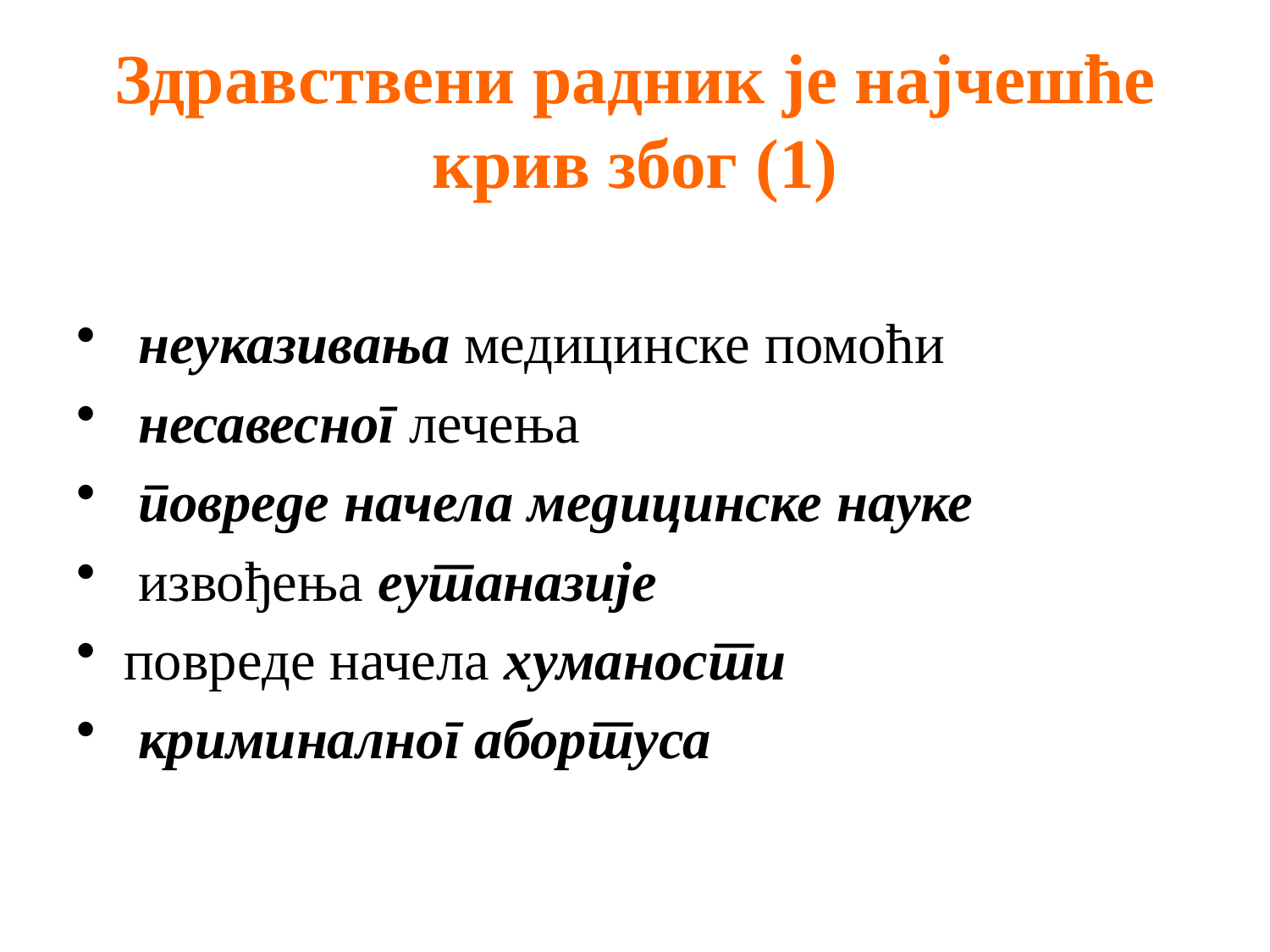

# Здравствени радник је најчешће крив због (1)

 неуказивања медицинске помоћи
 несавесног лечења
 повреде начела медицинске науке
 извођења еутаназије
повреде начела хуманости
 криминалног абортуса